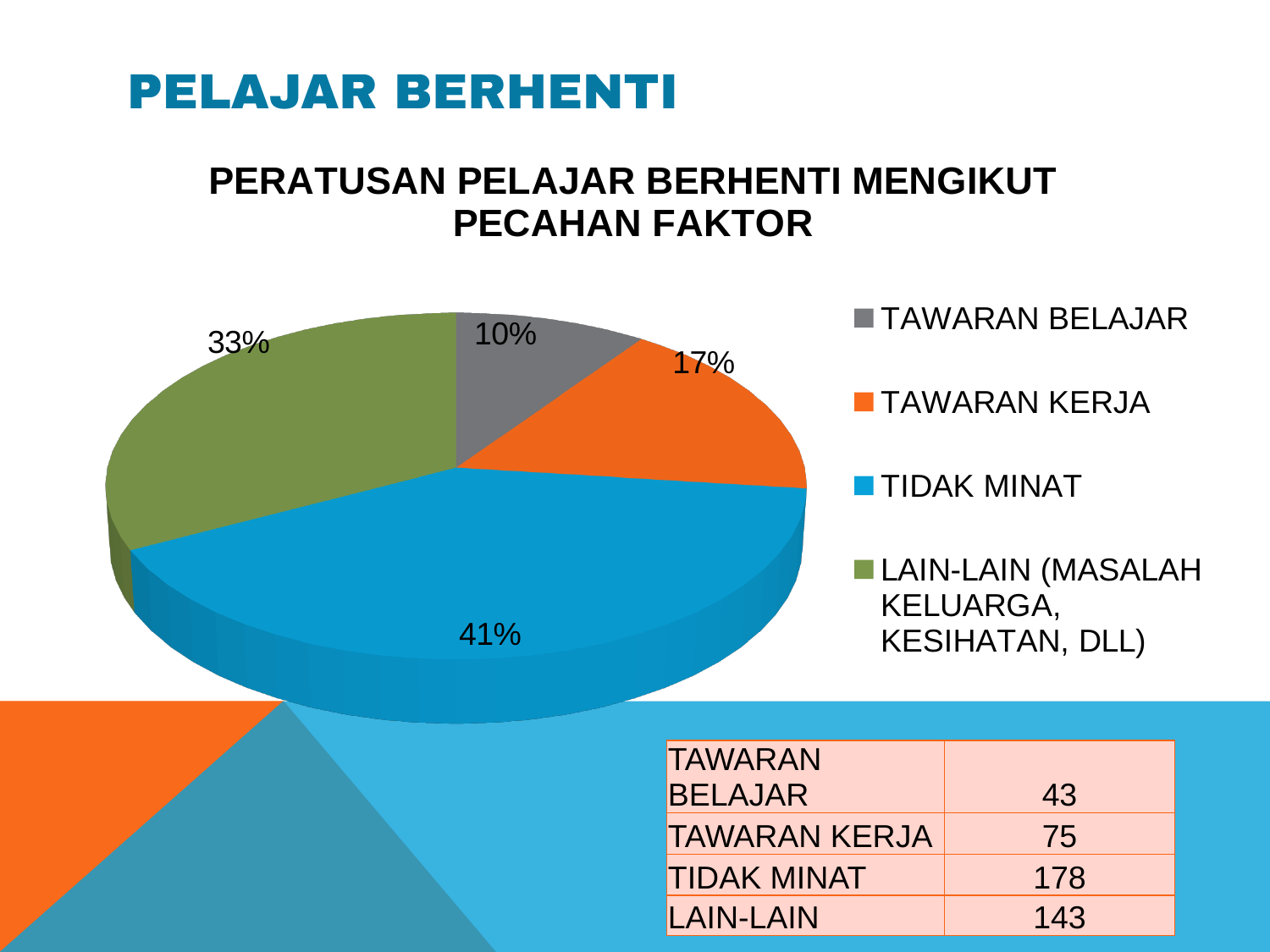

# PELAJAR BERHENTI

[unsupported chart]

| TAWARAN BELAJAR | 43 |
| --- | --- |
| TAWARAN KERJA | 75 |
| TIDAK MINAT | 178 |
| LAIN-LAIN | 143 |